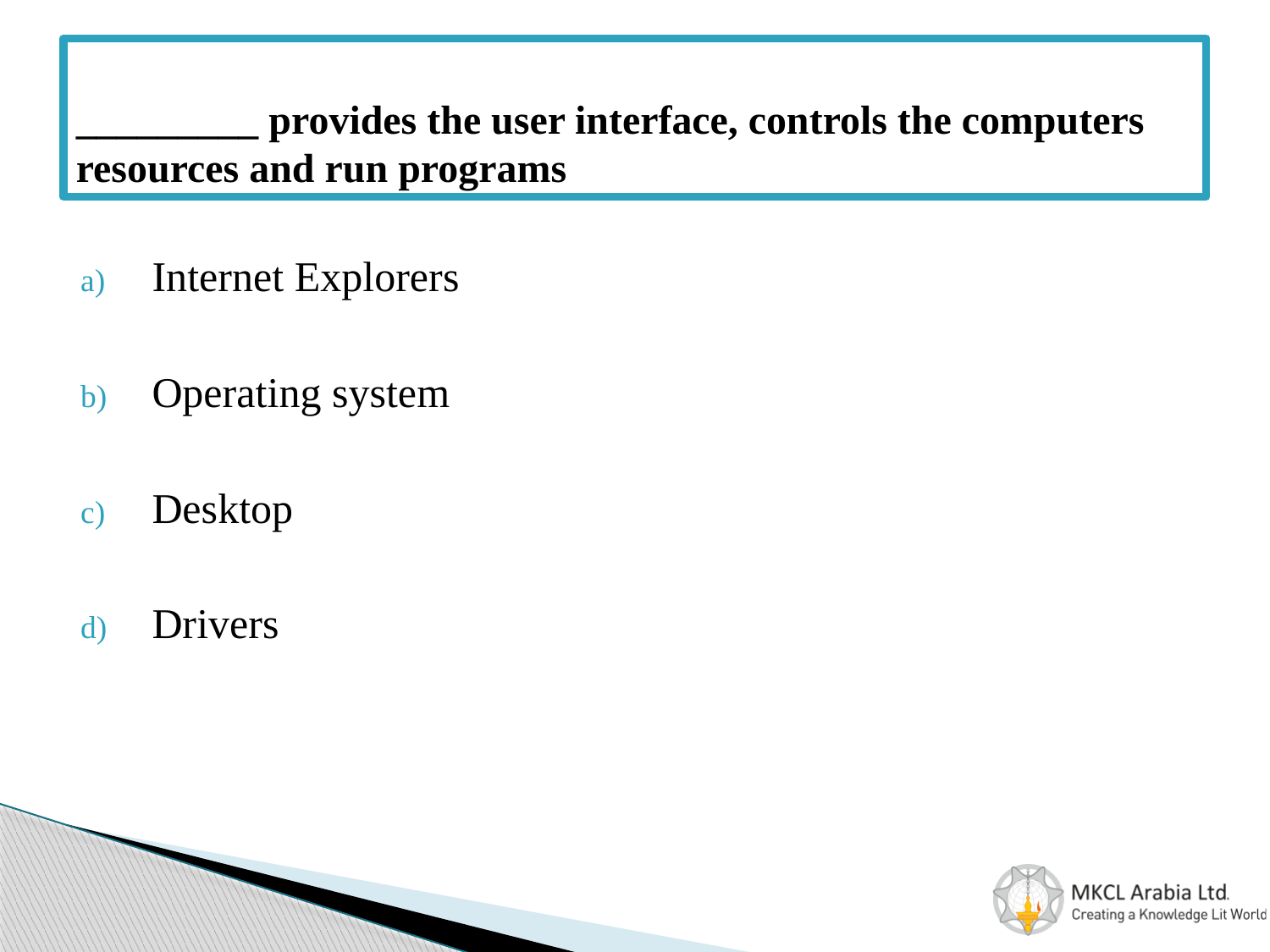

# _________ provides the user interface, controls the computers resources and run programs
Internet Explorers

Operating system

Desktop

Drivers